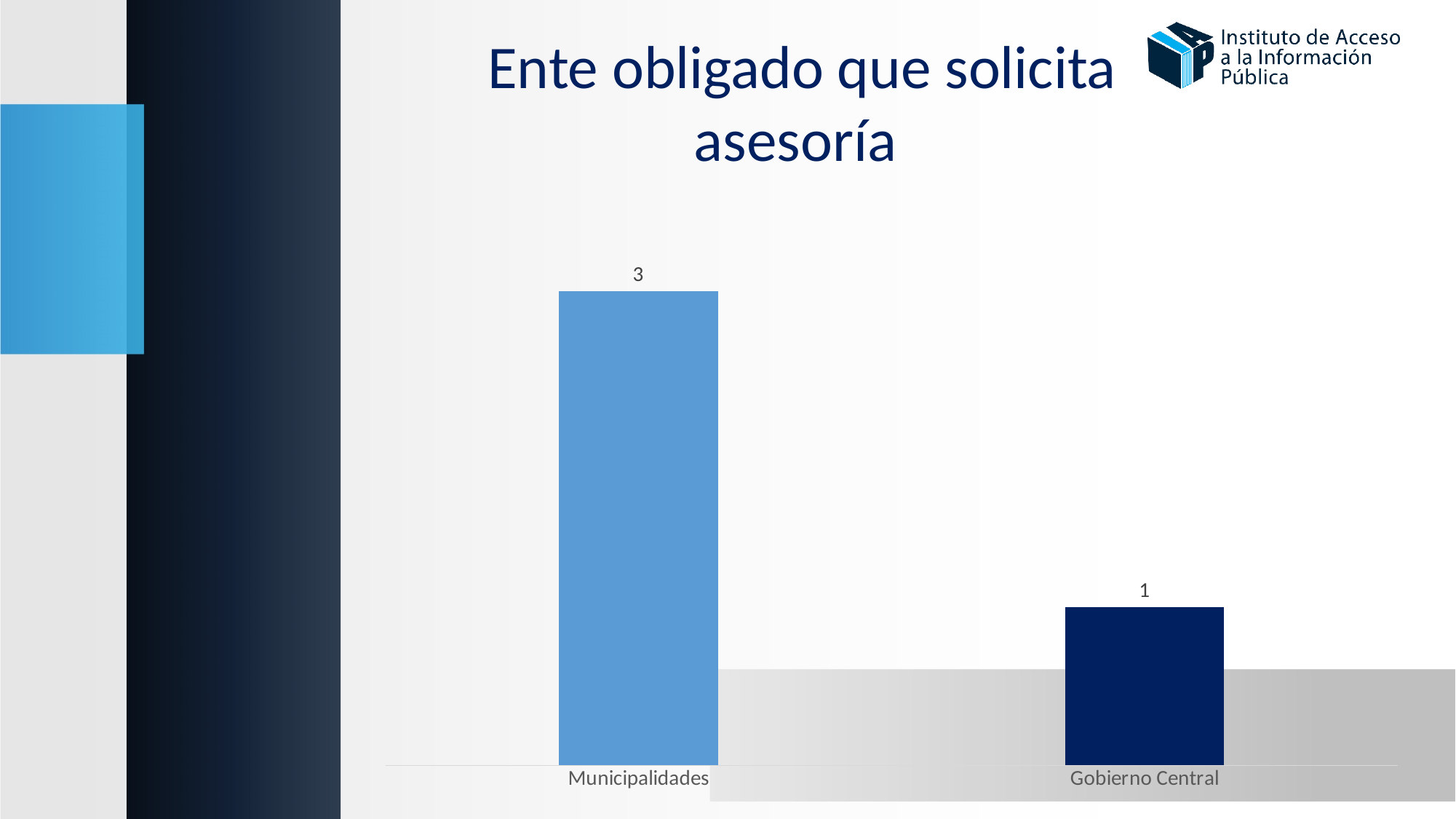

Ente obligado que solicita asesoría

### Chart

| Category |  |
|---|---|
| Municipalidades | 3.0 |
| Gobierno Central | 1.0 |